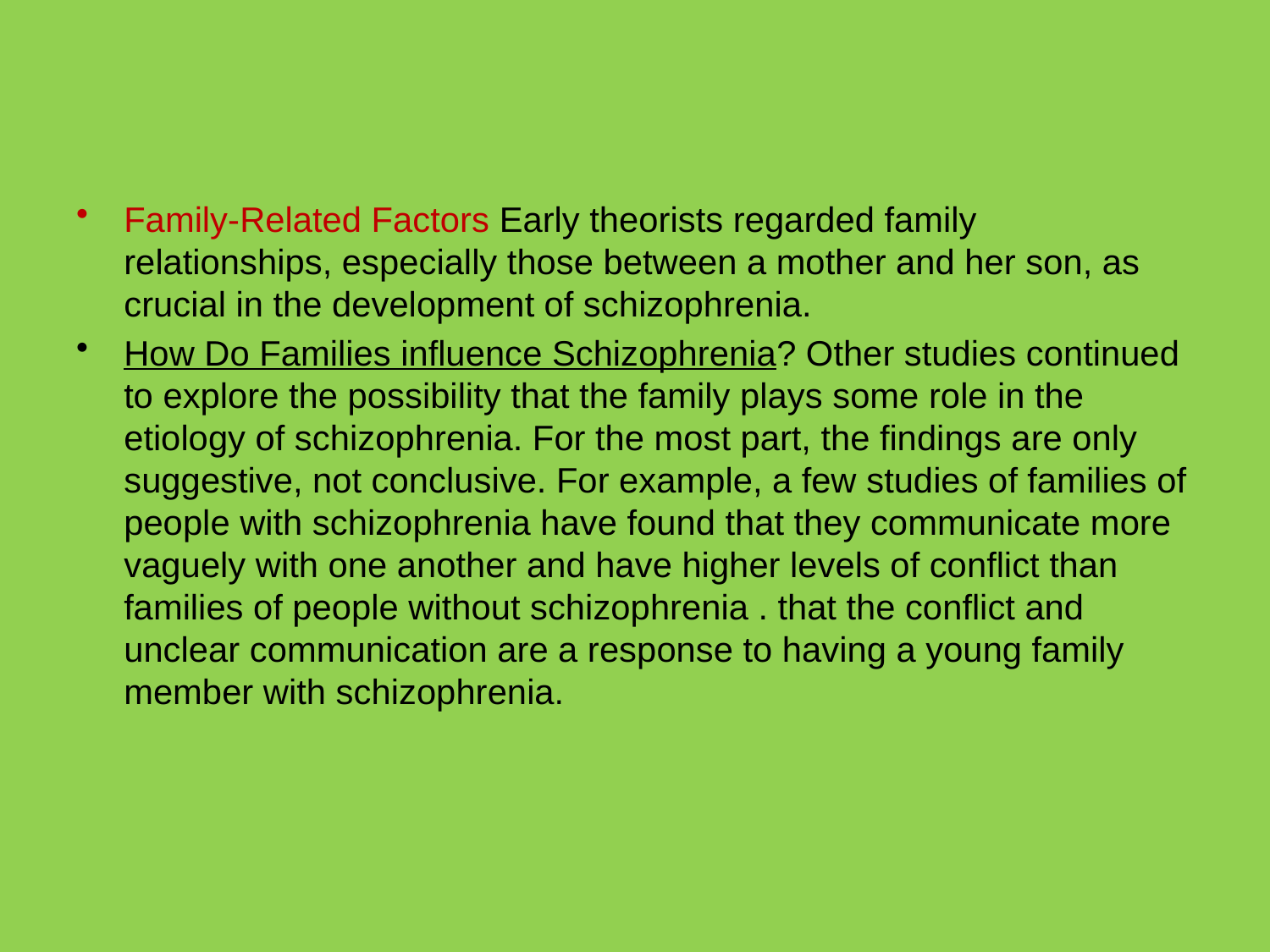

#
Family-Related Factors Early theorists regarded family relationships, especially those between a mother and her son, as crucial in the development of schizophrenia.
How Do Families influence Schizophrenia? Other studies continued to explore the possibility that the family plays some role in the etiology of schizophrenia. For the most part, the findings are only suggestive, not conclusive. For example, a few studies of families of people with schizophrenia have found that they communicate more vaguely with one another and have higher levels of conflict than families of people without schizophrenia . that the conflict and unclear communication are a response to having a young family member with schizophrenia.